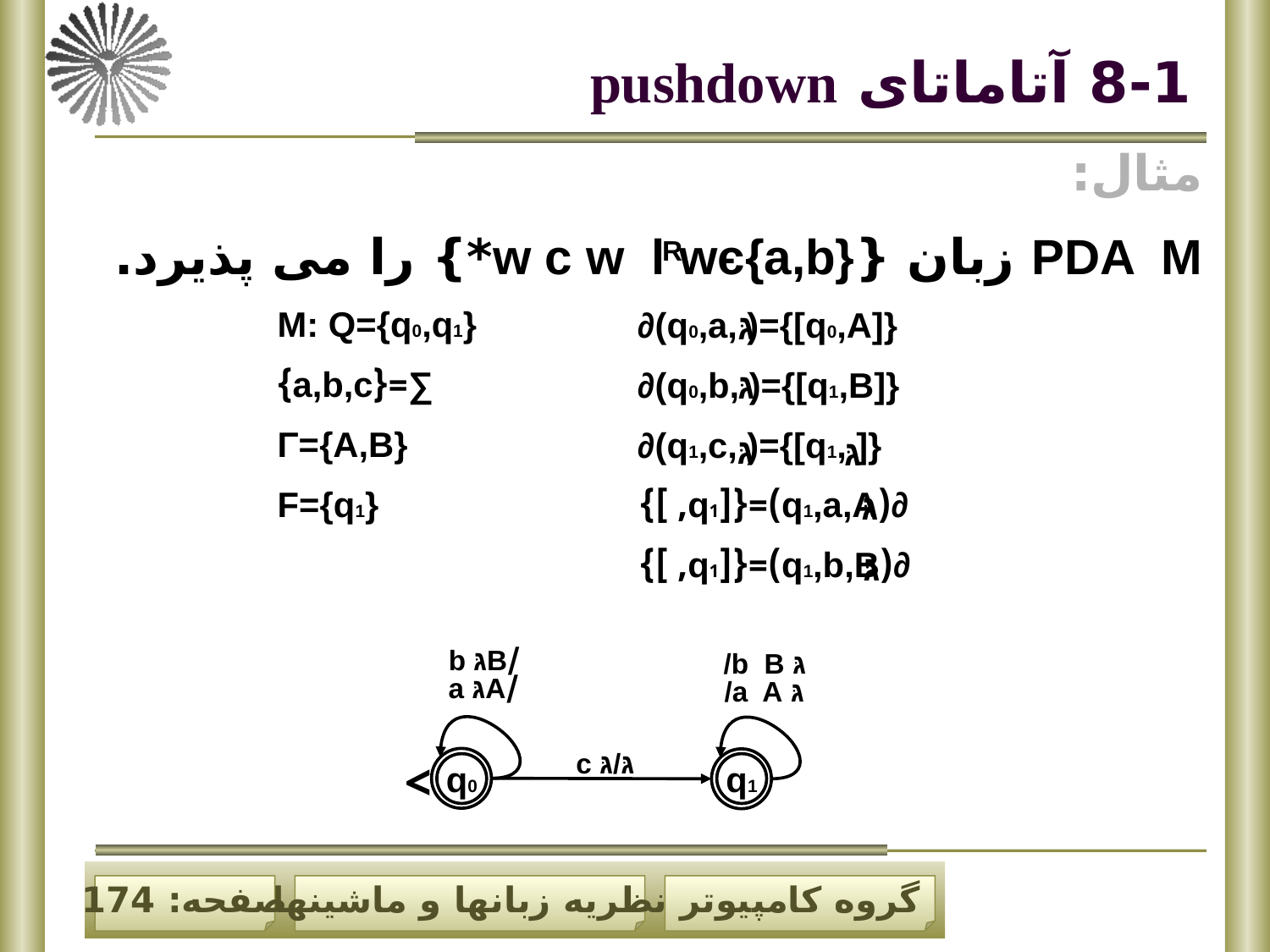

# 8-1 آتاماتای pushdown
مثال:
PDA  M زبان {w c w  l wє{a,b}*} را می پذیرد.
R
 M: Q={q0,q1}
      ∑={a,b,c}
      Γ={A,B}
      F={q1}
∂(q0,a, )={[q0,A]}
∂(q0,b, )={[q1,B]}
∂(q1,c, )={[q1, ]}
גּ
גּ
גּ
גּ
∂(q1,a,A)={[q1, ]}
∂(q1,b,B)={[q1, ]}
גּ
גּ
/Bגּ b
גּ b  B/
/Aגּ a
גּ a  A/
גּ/גּ c
>

q0
q1